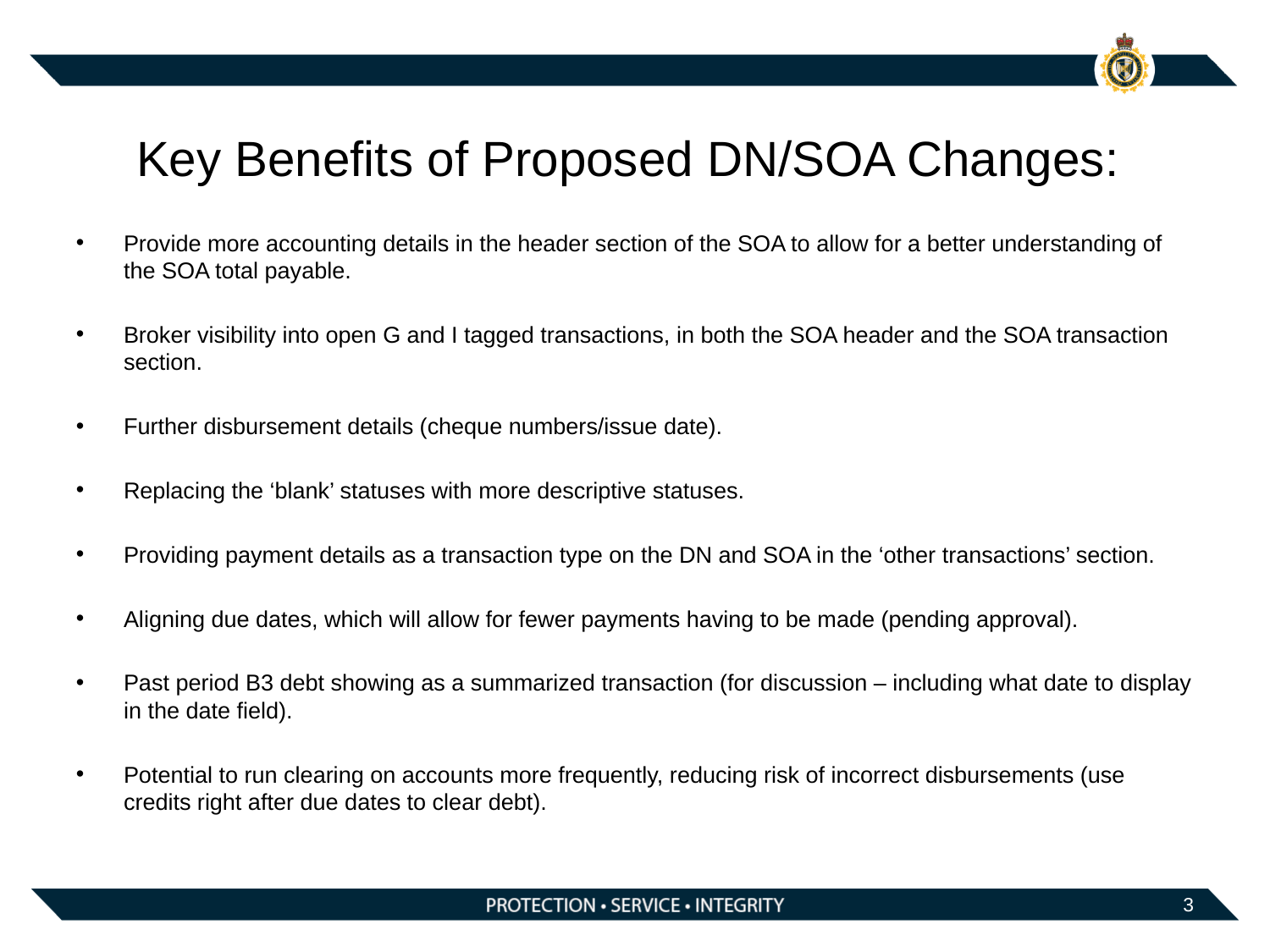

# Key Benefits of Proposed DN/SOA Changes:
Provide more accounting details in the header section of the SOA to allow for a better understanding of the SOA total payable.

Broker visibility into open G and I tagged transactions, in both the SOA header and the SOA transaction section.

Further disbursement details (cheque numbers/issue date).

Replacing the ‘blank’ statuses with more descriptive statuses.

Providing payment details as a transaction type on the DN and SOA in the ‘other transactions’ section.

Aligning due dates, which will allow for fewer payments having to be made (pending approval).

Past period B3 debt showing as a summarized transaction (for discussion – including what date to display in the date field).

Potential to run clearing on accounts more frequently, reducing risk of incorrect disbursements (use credits right after due dates to clear debt).